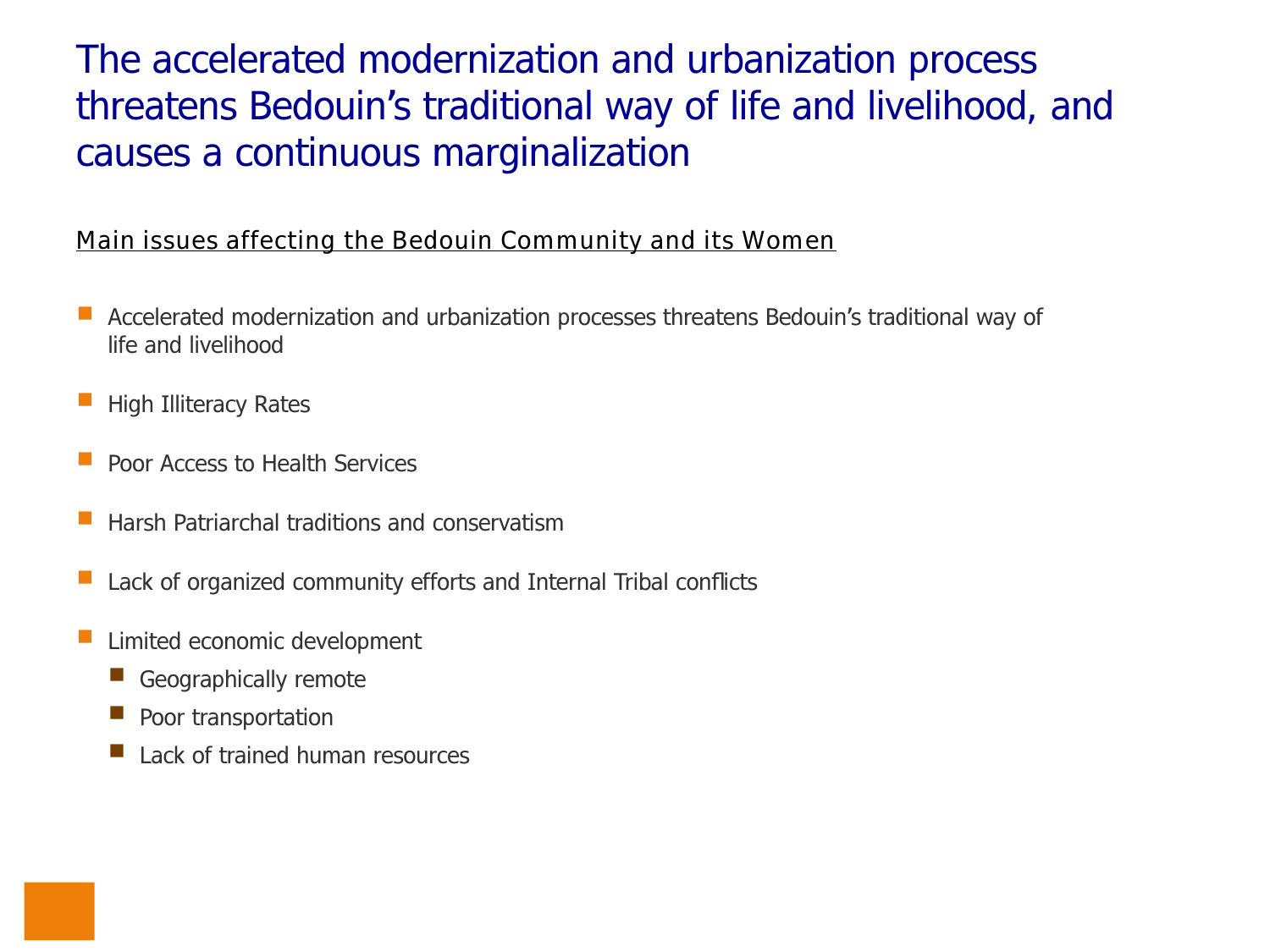

The accelerated modernization and urbanization process threatens Bedouin’s traditional way of life and livelihood, and causes a continuous marginalization
# Main issues affecting the Bedouin Community and its Women
Accelerated modernization and urbanization processes threatens Bedouin’s traditional way of life and livelihood
High Illiteracy Rates
Poor Access to Health Services
Harsh Patriarchal traditions and conservatism
Lack of organized community efforts and Internal Tribal conflicts
Limited economic development
Geographically remote
Poor transportation
Lack of trained human resources